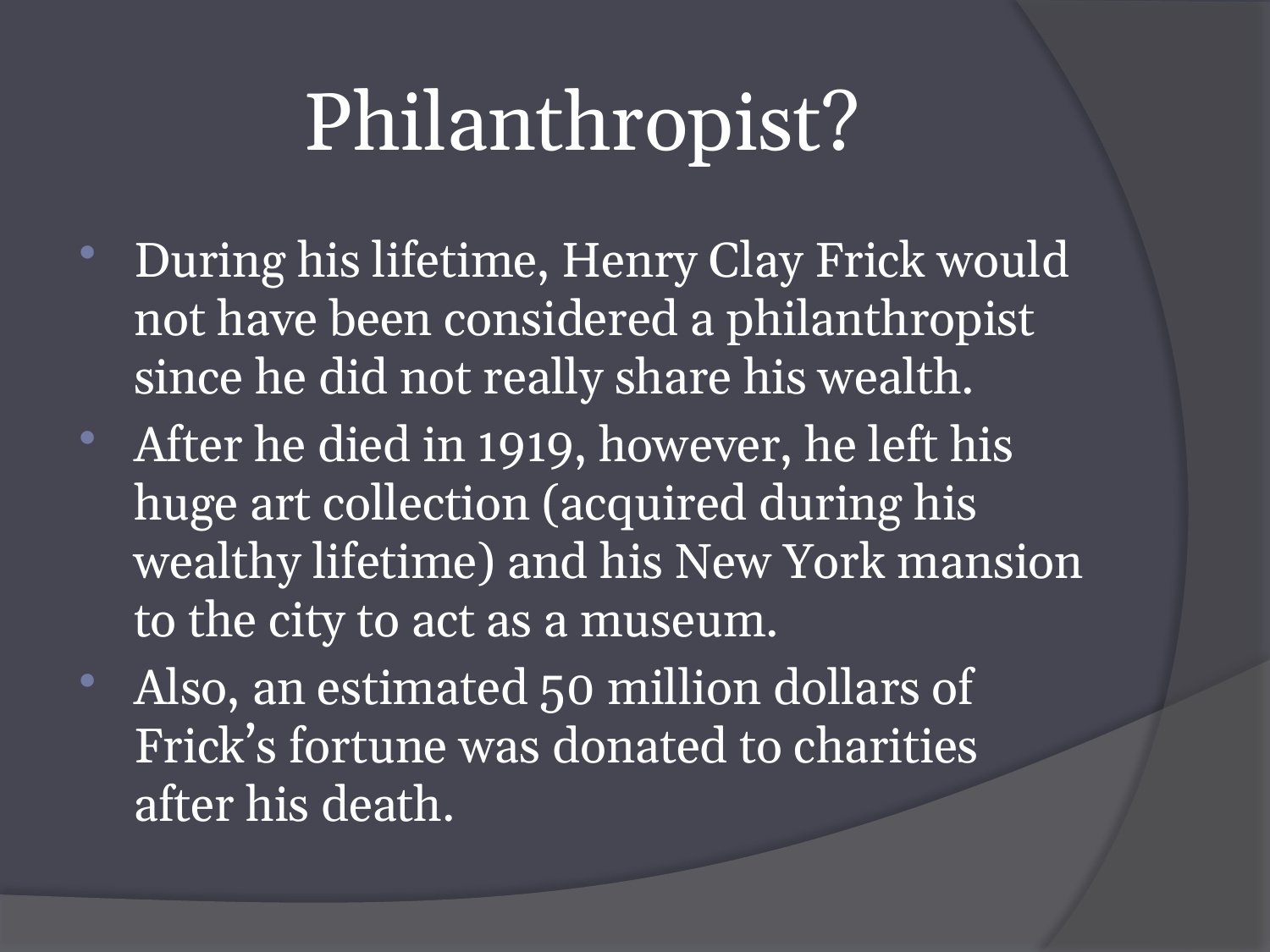

# Philanthropist?
During his lifetime, Henry Clay Frick would not have been considered a philanthropist since he did not really share his wealth.
After he died in 1919, however, he left his huge art collection (acquired during his wealthy lifetime) and his New York mansion to the city to act as a museum.
Also, an estimated 50 million dollars of Frick’s fortune was donated to charities after his death.